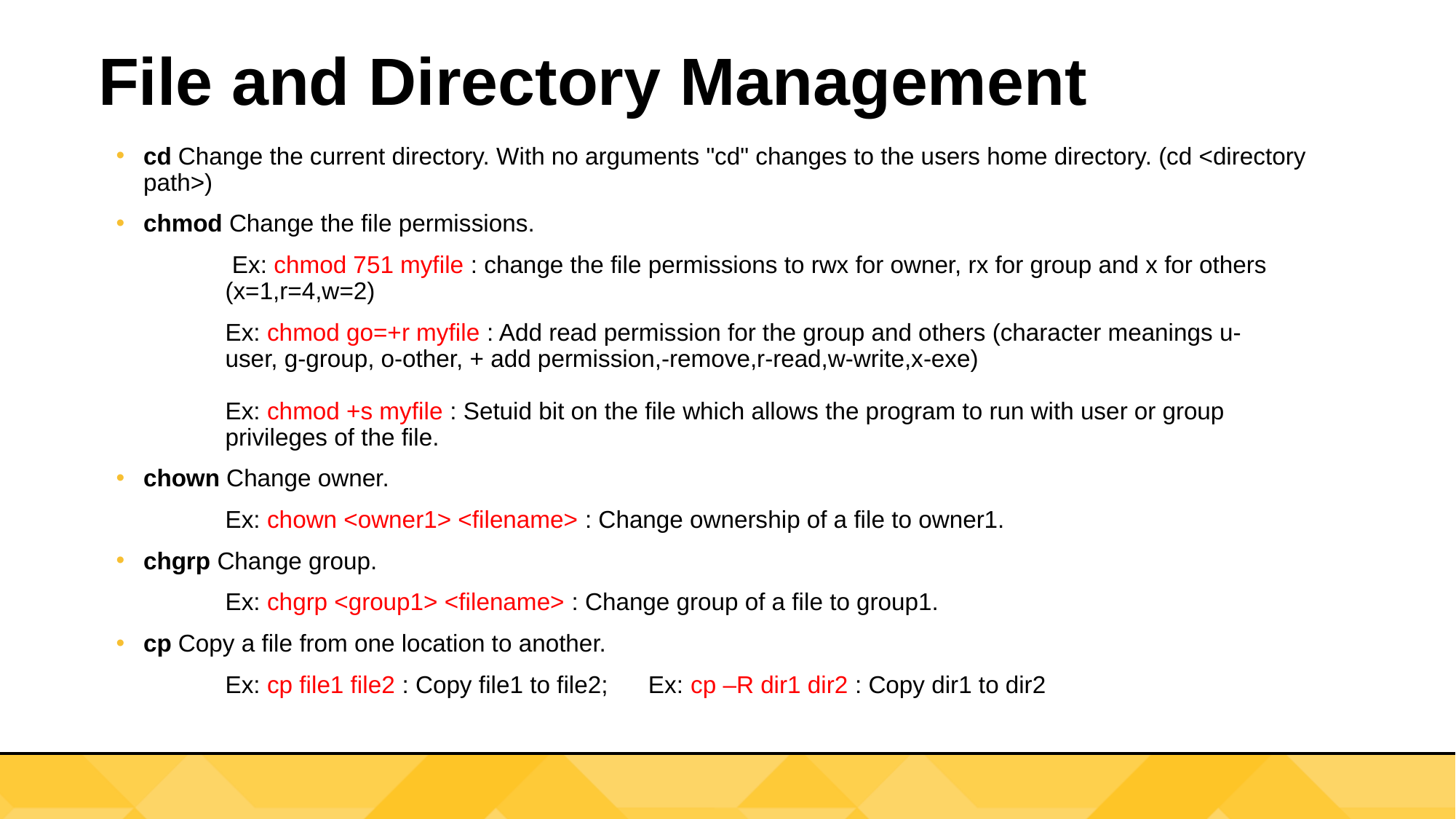

# File and Directory Management
cd Change the current directory. With no arguments "cd" changes to the users home directory. (cd <directory path>)
chmod Change the file permissions.
	 Ex: chmod 751 myfile : change the file permissions to rwx for owner, rx for group and x for others 	(x=1,r=4,w=2)
	Ex: chmod go=+r myfile : Add read permission for the group and others (character meanings u-	user, g-group, o-other, + add permission,-remove,r-read,w-write,x-exe)
	Ex: chmod +s myfile : Setuid bit on the file which allows the program to run with user or group 	privileges of the file.
chown Change owner.
	Ex: chown <owner1> <filename> : Change ownership of a file to owner1.
chgrp Change group.
	Ex: chgrp <group1> <filename> : Change group of a file to group1.
cp Copy a file from one location to another.
	Ex: cp file1 file2 : Copy file1 to file2;      Ex: cp –R dir1 dir2 : Copy dir1 to dir2